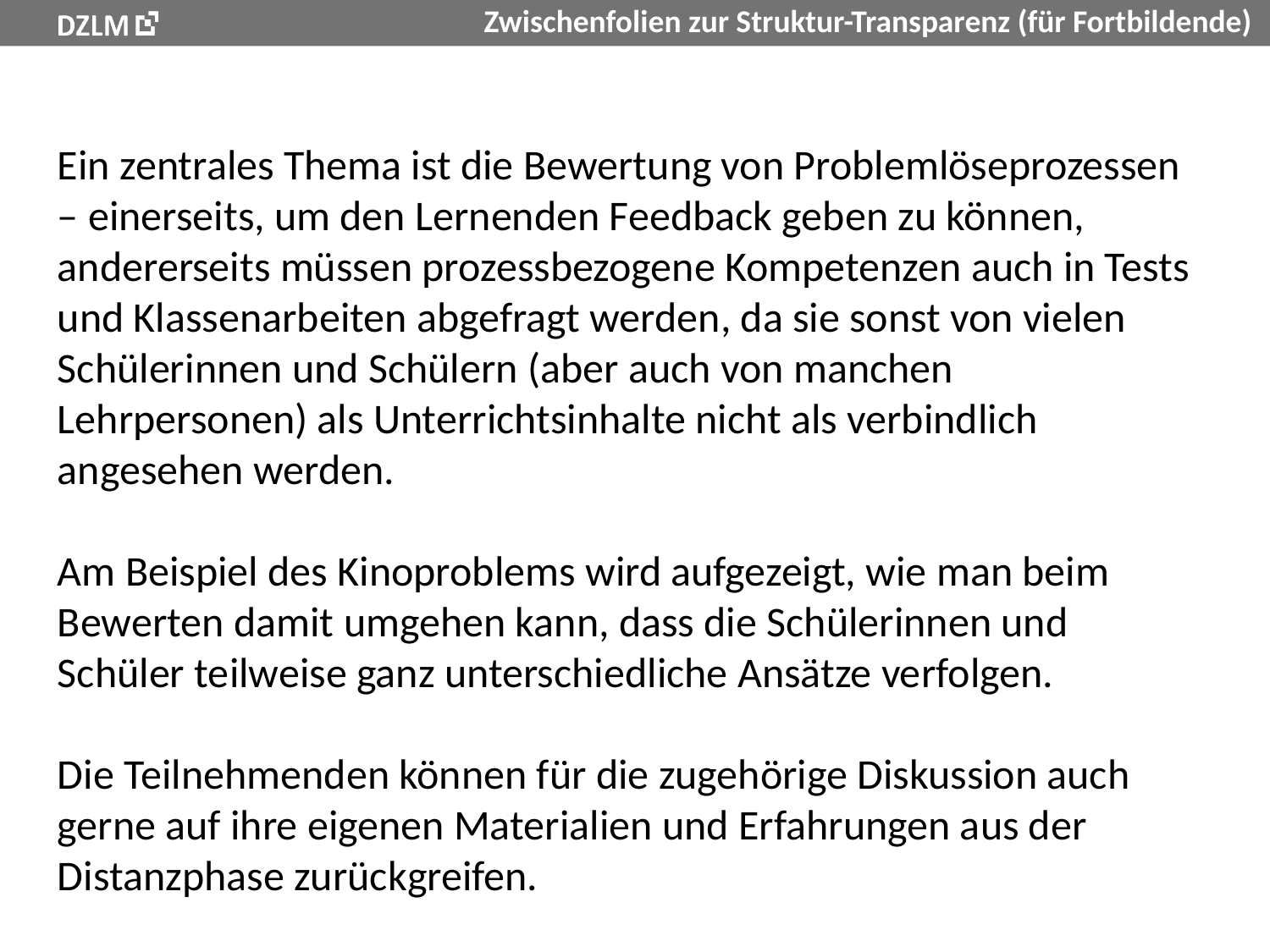

Ein zentrales Thema ist die Bewertung von Problemlöseprozessen – einerseits, um den Lernenden Feedback geben zu können, andererseits müssen prozessbezogene Kompetenzen auch in Tests und Klassenarbeiten abgefragt werden, da sie sonst von vielen Schülerinnen und Schülern (aber auch von manchen Lehrpersonen) als Unterrichtsinhalte nicht als verbindlich angesehen werden.
Am Beispiel des Kinoproblems wird aufgezeigt, wie man beim Bewerten damit umgehen kann, dass die Schülerinnen und Schüler teilweise ganz unterschiedliche Ansätze verfolgen.
Die Teilnehmenden können für die zugehörige Diskussion auch gerne auf ihre eigenen Materialien und Erfahrungen aus der Distanzphase zurückgreifen.